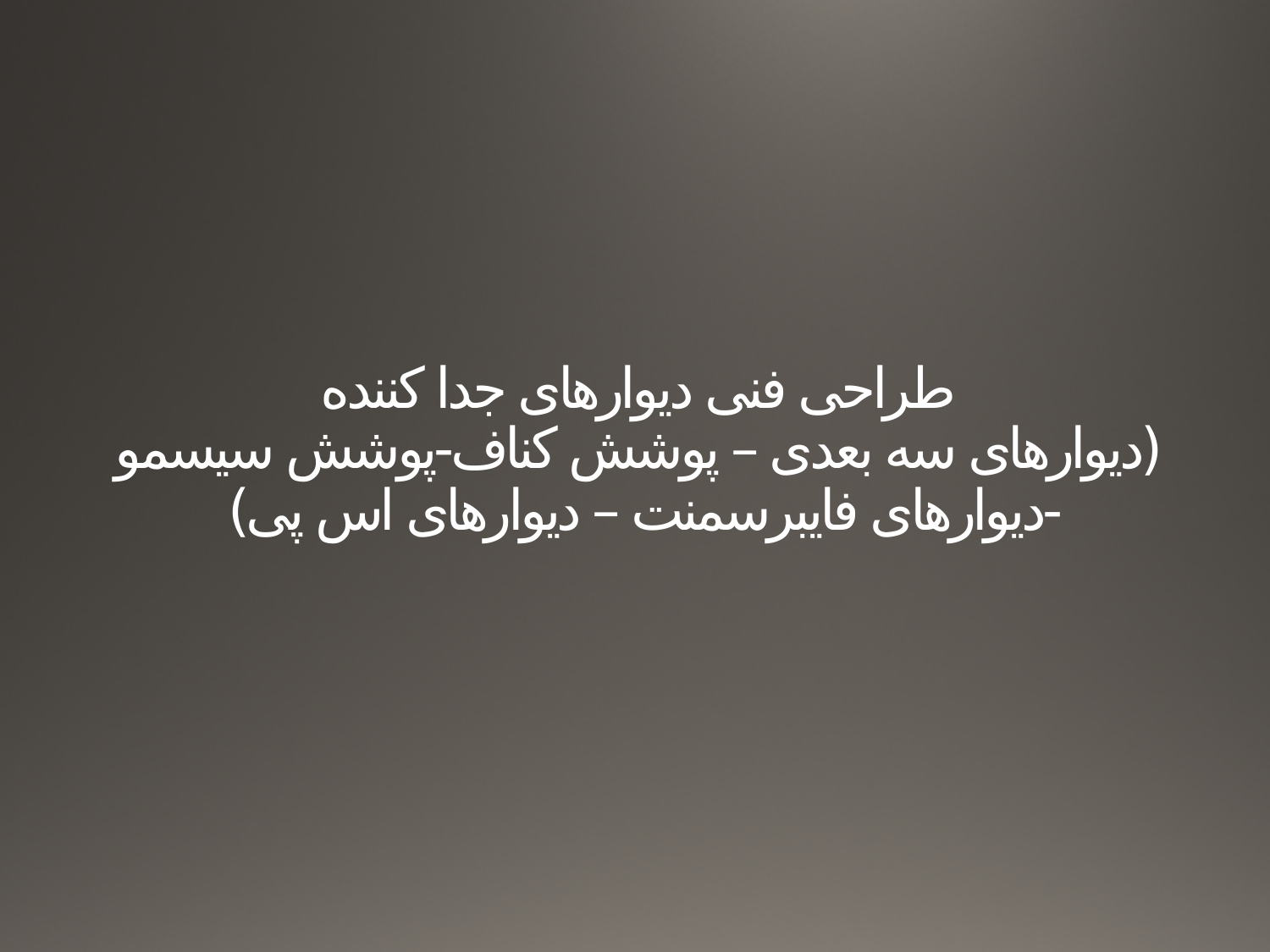

# طراحی فنی دیوارهای جدا کننده (دیوارهای سه بعدی – پوشش کناف-پوشش سیسمو -دیوارهای فایبرسمنت – دیوارهای اس پی)